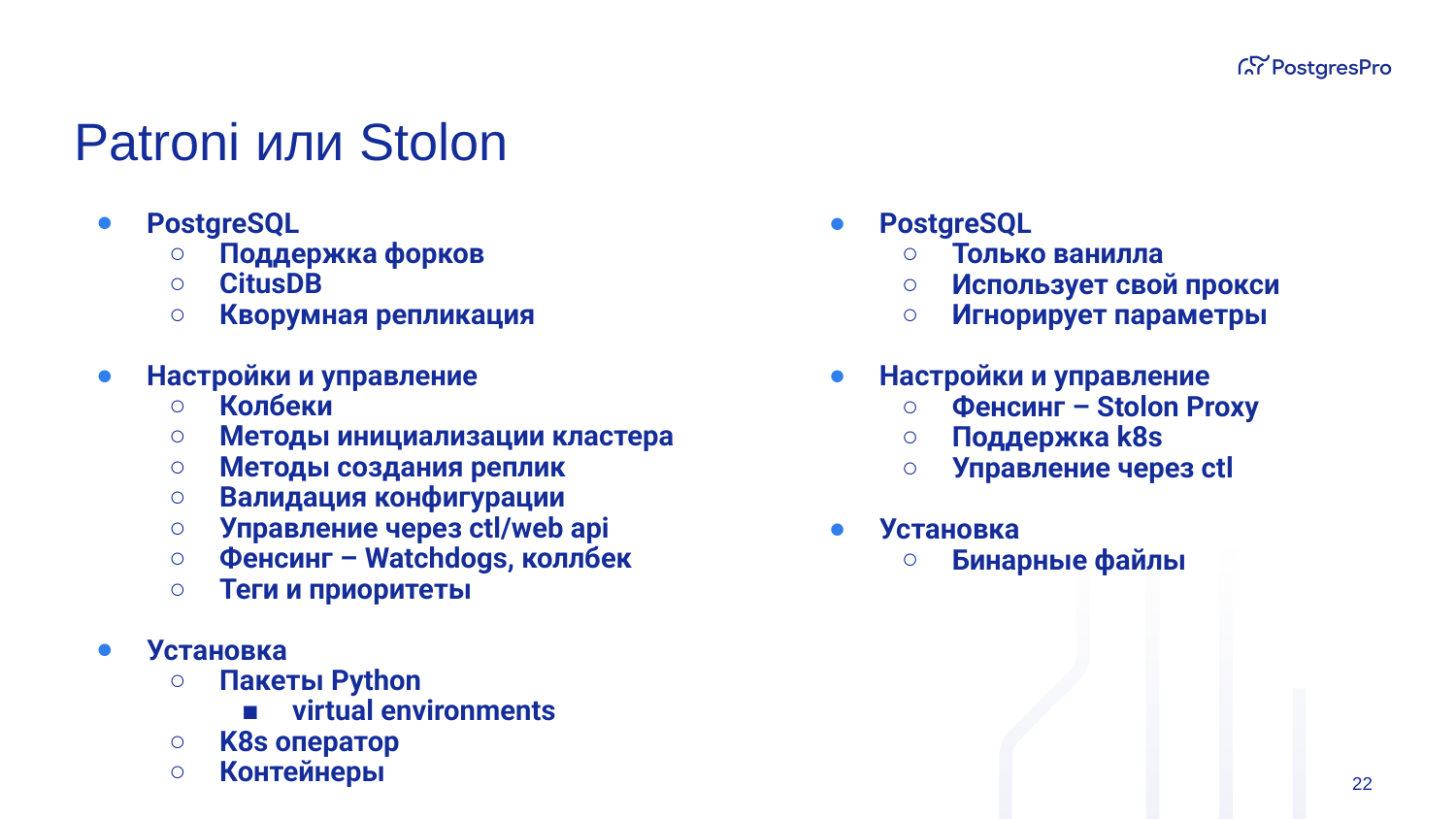

# Patroni или Stolon
PostgreSQL
Поддержка форков
CitusDB
Кворумная репликация

Настройки и управление
Колбеки
Методы инициализации кластера
Методы создания реплик
Валидация конфигурации
Управление через ctl/web api
Фенсинг – Watchdogs, коллбек
Теги и приоритеты
Установка
Пакеты Python
virtual environments
K8s оператор
Контейнеры

PostgreSQL
Только ванилла
Использует свой прокси
Игнорирует параметры

Настройки и управление
Фенсинг – Stolon Proxy
Поддержка k8s
Управление через ctl
Установка
Бинарные файлы
22